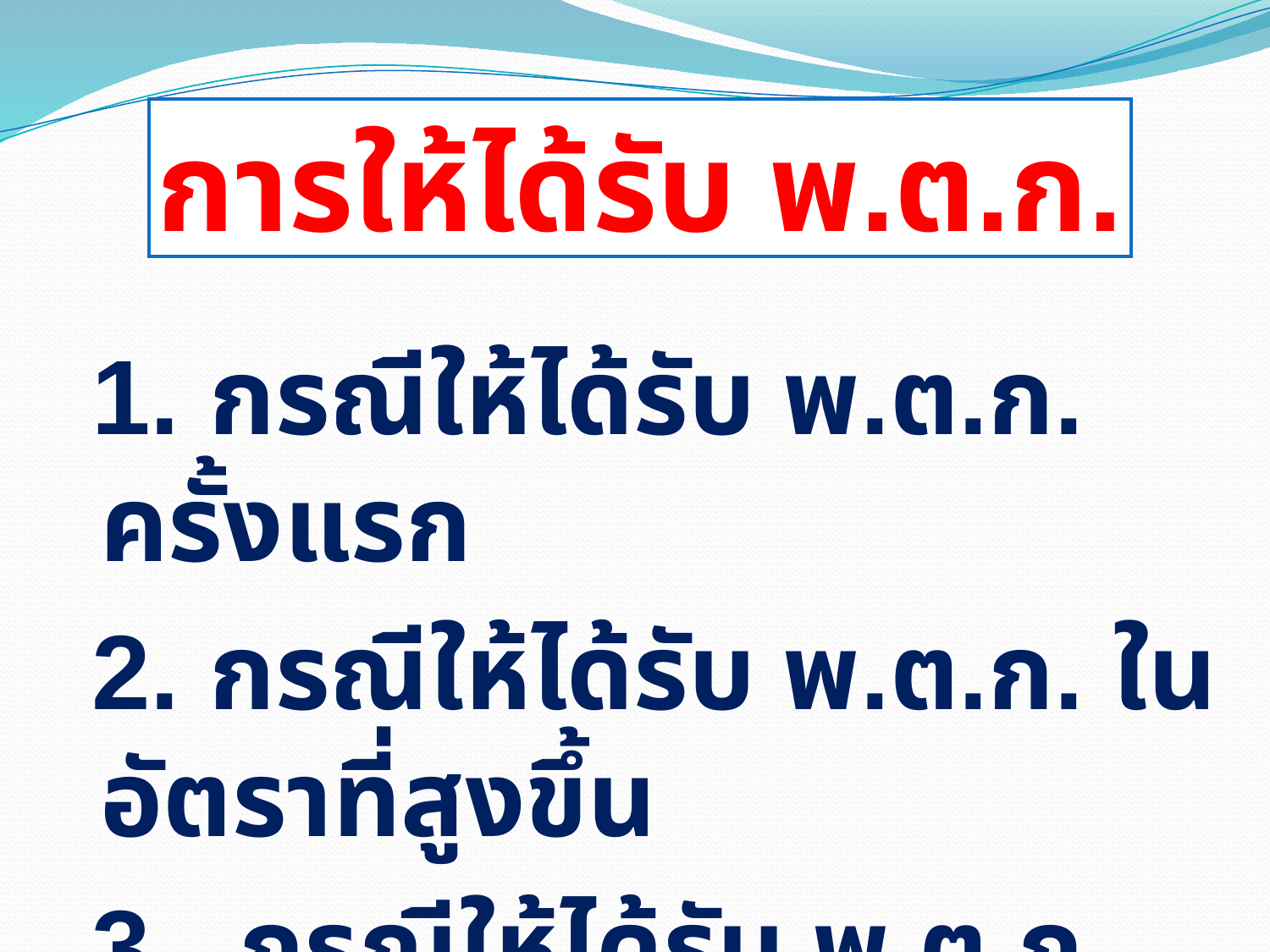

# การให้ได้รับ พ.ต.ก.
 1. กรณีให้ได้รับ พ.ต.ก. ครั้งแรก
 2. กรณีให้ได้รับ พ.ต.ก. ในอัตราที่สูงขึ้น
 3.  กรณีให้ได้รับ พ.ต.ก. ต่อเนื่อง